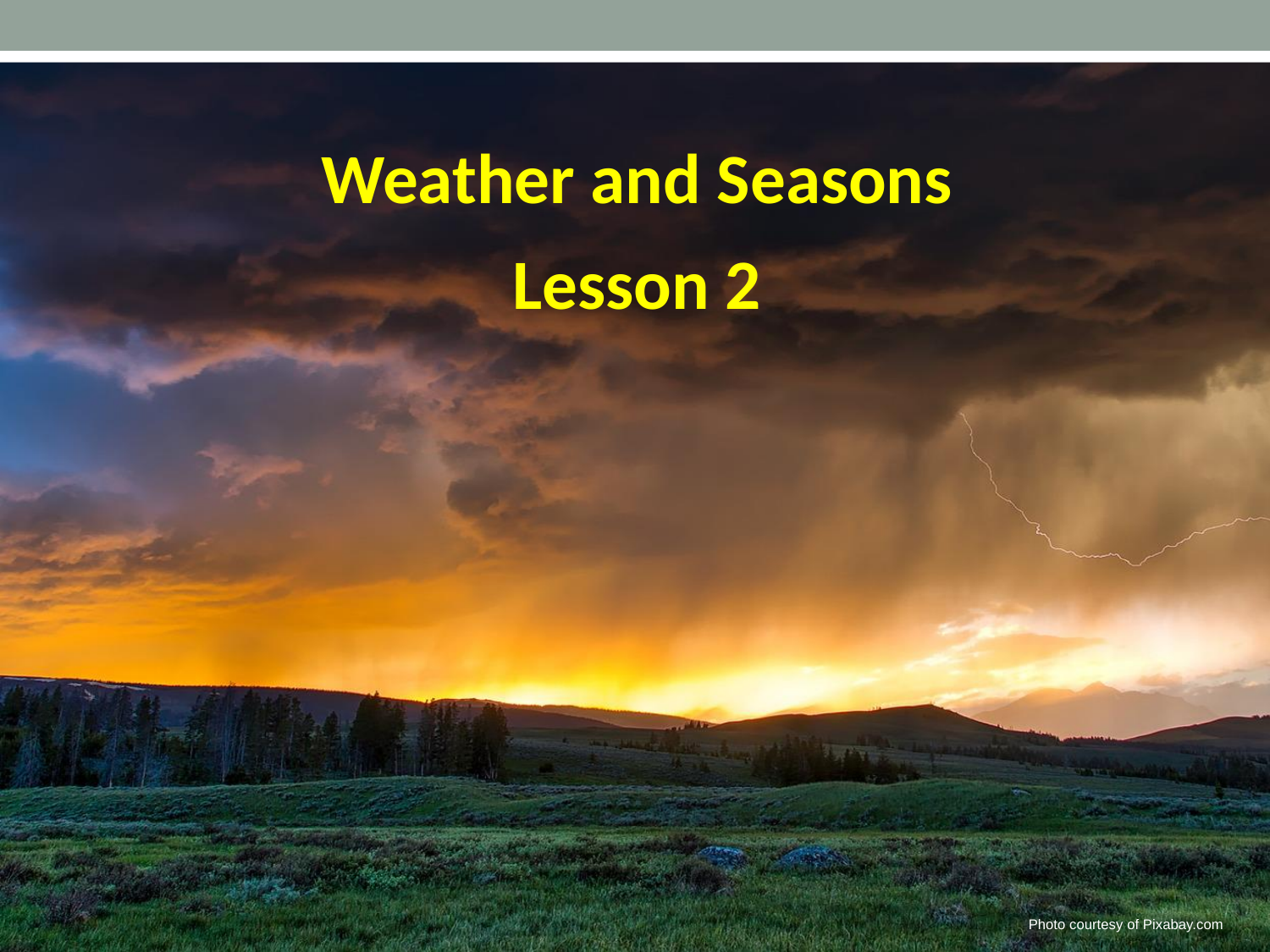

Weather and Seasons
Lesson 2
Photo courtesy of Pixabay.com
Photo courtesy of pixabay.com